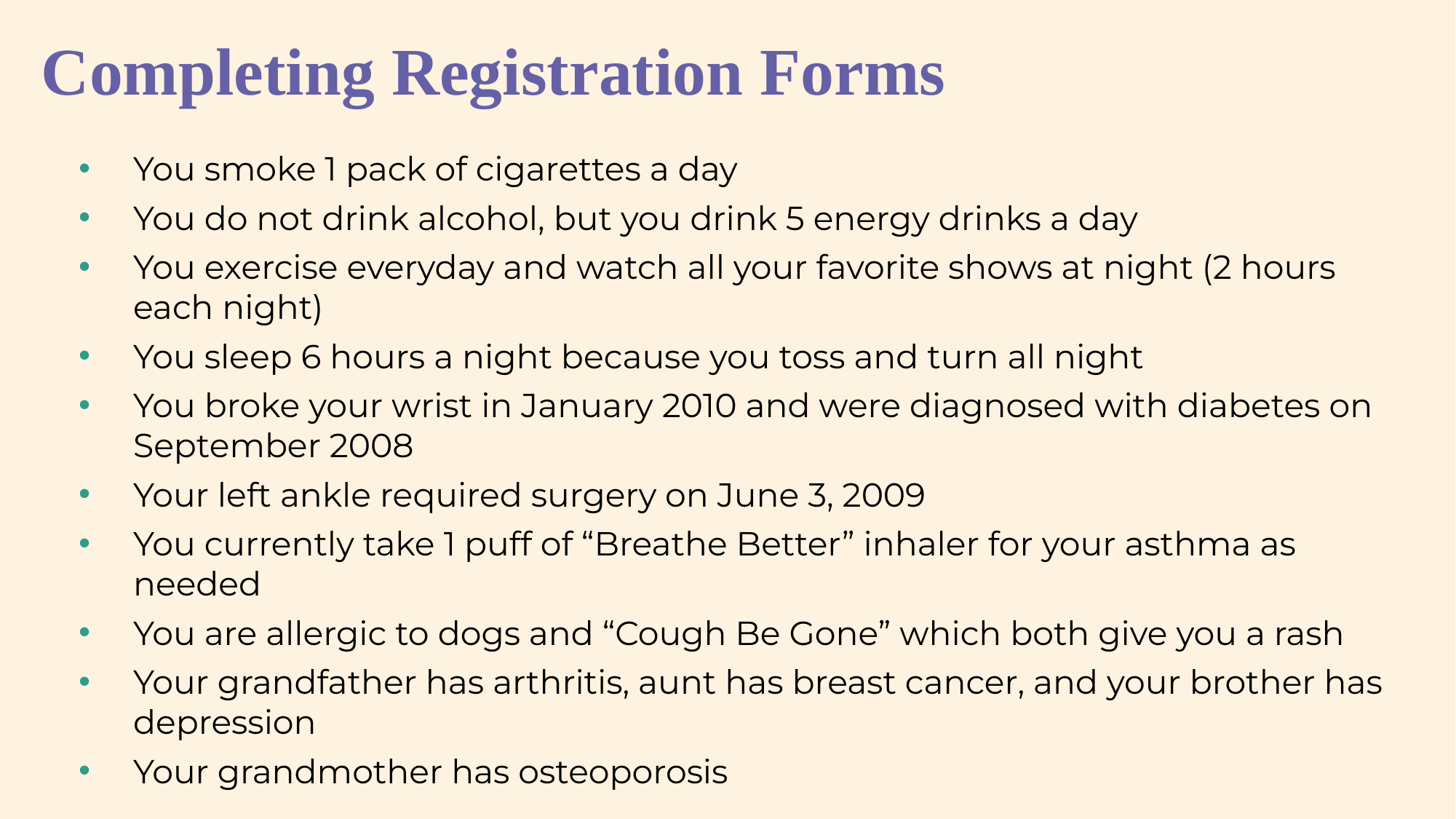

# Completing Registration Forms
You smoke 1 pack of cigarettes a day
You do not drink alcohol, but you drink 5 energy drinks a day
You exercise everyday and watch all your favorite shows at night (2 hours each night)
You sleep 6 hours a night because you toss and turn all night
You broke your wrist in January 2010 and were diagnosed with diabetes on September 2008
Your left ankle required surgery on June 3, 2009
You currently take 1 puff of “Breathe Better” inhaler for your asthma as needed
You are allergic to dogs and “Cough Be Gone” which both give you a rash
Your grandfather has arthritis, aunt has breast cancer, and your brother has depression
Your grandmother has osteoporosis